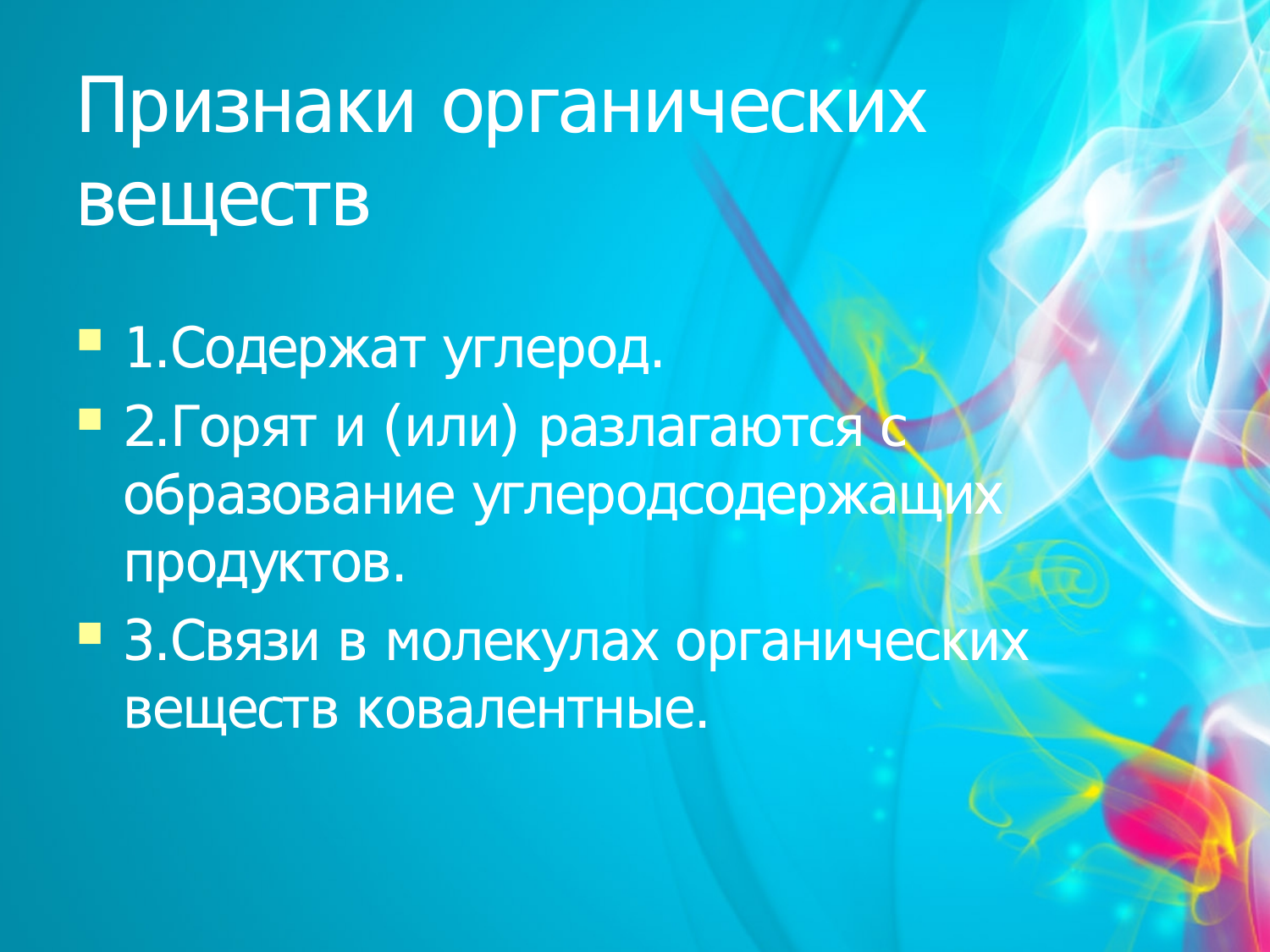

# Признаки органических веществ
1.Содержат углерод.
2.Горят и (или) разлагаются с образование углеродсодержащих продуктов.
3.Связи в молекулах органических веществ ковалентные.